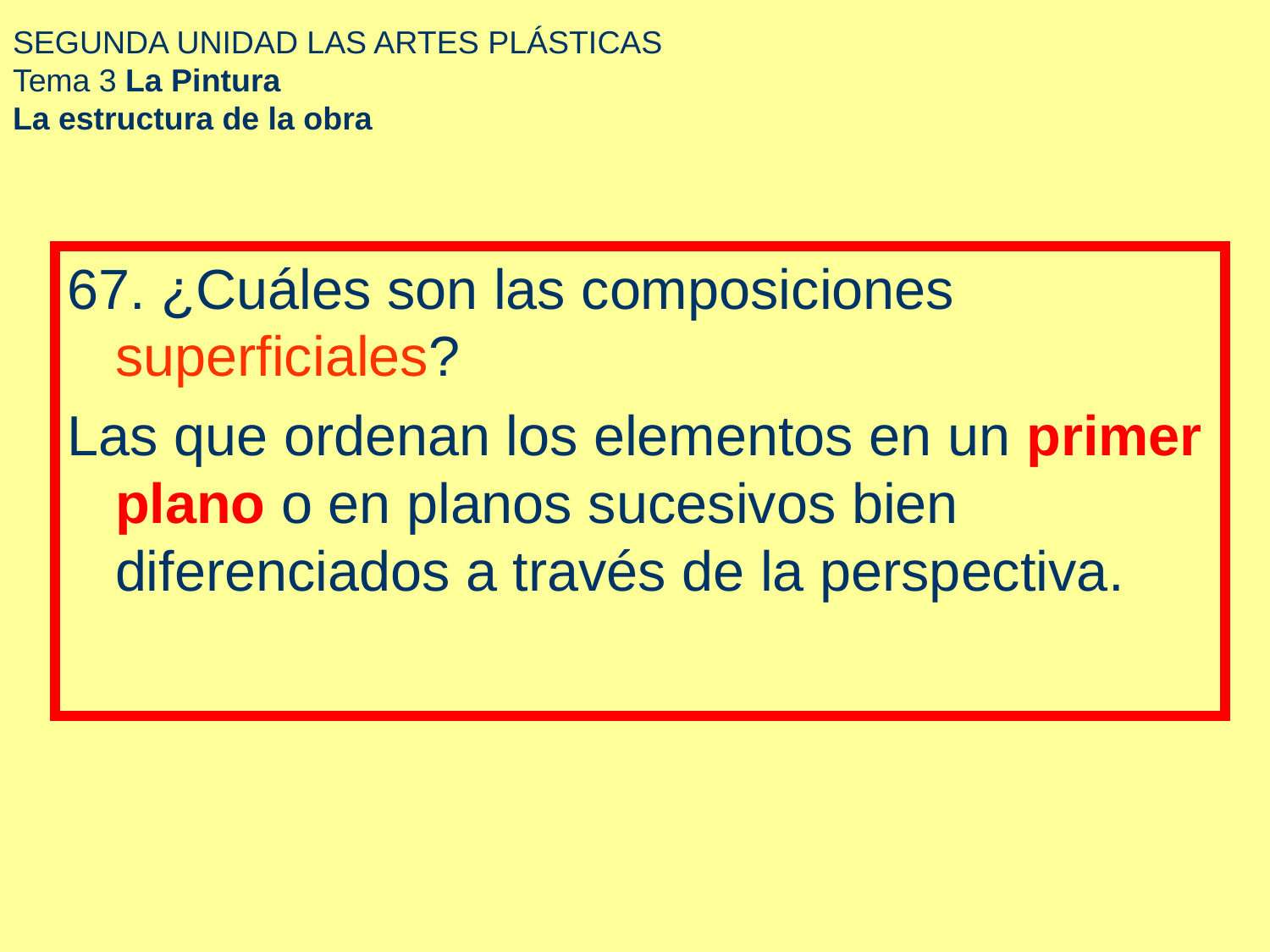

# SEGUNDA UNIDAD LAS ARTES PLÁSTICAS Tema 3 La Pintura La estructura de la obra
67. ¿Cuáles son las composiciones superficiales?
Las que ordenan los elementos en un primer plano o en planos sucesivos bien diferenciados a través de la perspectiva.